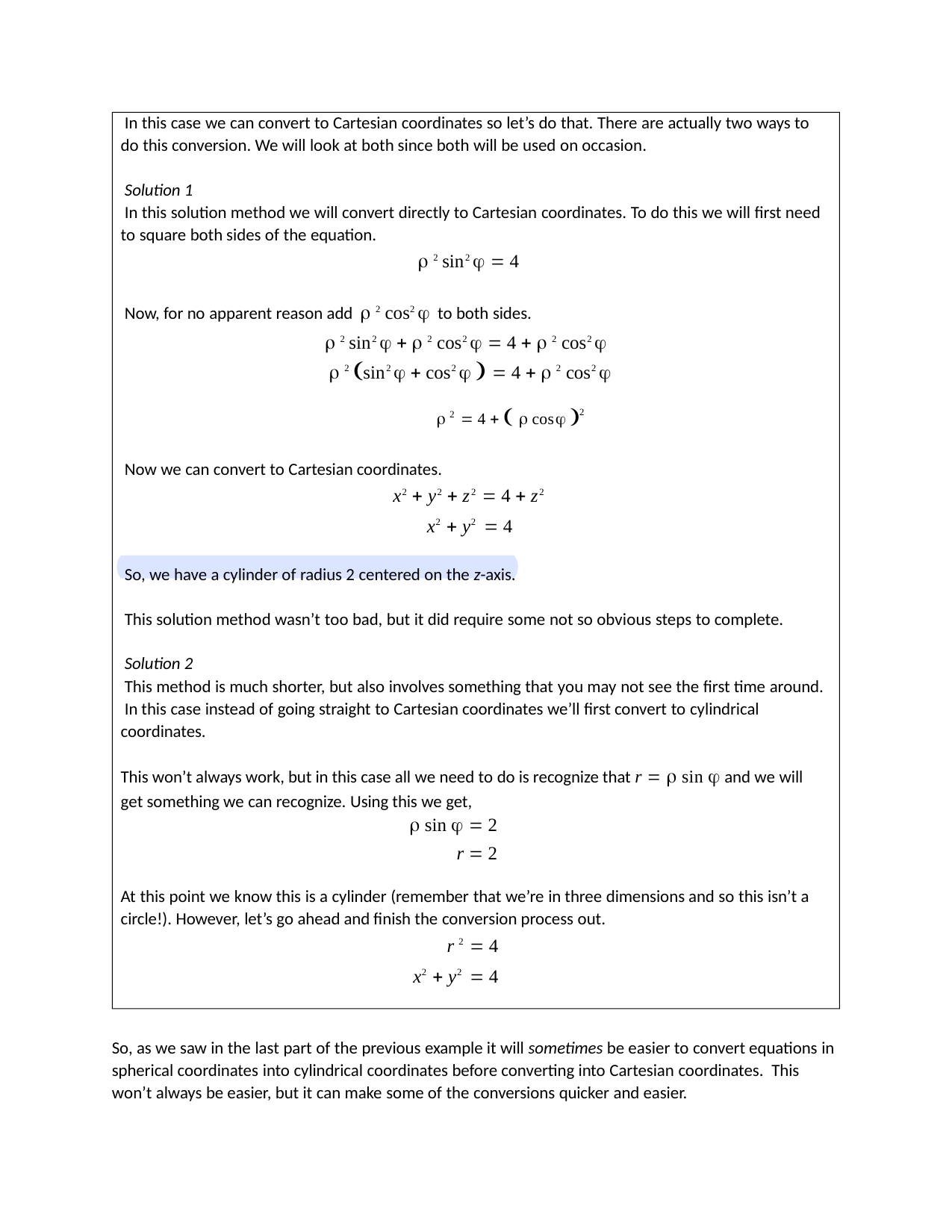

In this case we can convert to Cartesian coordinates so let’s do that. There are actually two ways to  do this conversion. We will look at both since both will be used on occasion.

Solution 1
In this solution method we will convert directly to Cartesian coordinates. To do this we will first need  to square both sides of the equation.
ρ 2 sin2 ϕ = 4

Now, for no apparent reason add ρ 2 cos2 ϕ to both sides.
ρ 2 sin2 ϕ + ρ 2  cos2 ϕ = 4 + ρ 2  cos2 ϕ
ρ 2 (sin2 ϕ + cos2 ϕ ) = 4 + ρ 2  cos2 ϕ
ρ 2  = 4 + ( ρ cosϕ )2
Now we can convert to Cartesian coordinates.
x2  + y2  + z2  = 4 + z2
x2 + y2 = 4

So, we have a cylinder of radius 2 centered on the z-axis.

This solution method wasn’t too bad, but it did require some not so obvious steps to complete.

Solution 2
This method is much shorter, but also involves something that you may not see the first time around.  In this case instead of going straight to Cartesian coordinates we’ll first convert to cylindrical  coordinates.

This won’t always work, but in this case all we need to do is recognize that r = ρ sin ϕ and we will  get something we can recognize. Using this we get,
ρ sin ϕ = 2
r = 2
At this point we know this is a cylinder (remember that we’re in three dimensions and so this isn’t a  circle!). However, let’s go ahead and finish the conversion process out.
r 2  = 4
x2 + y2 = 4

So, as we saw in the last part of the previous example it will sometimes be easier to convert equations in  spherical coordinates into cylindrical coordinates before converting into Cartesian coordinates. This  won’t always be easier, but it can make some of the conversions quicker and easier.